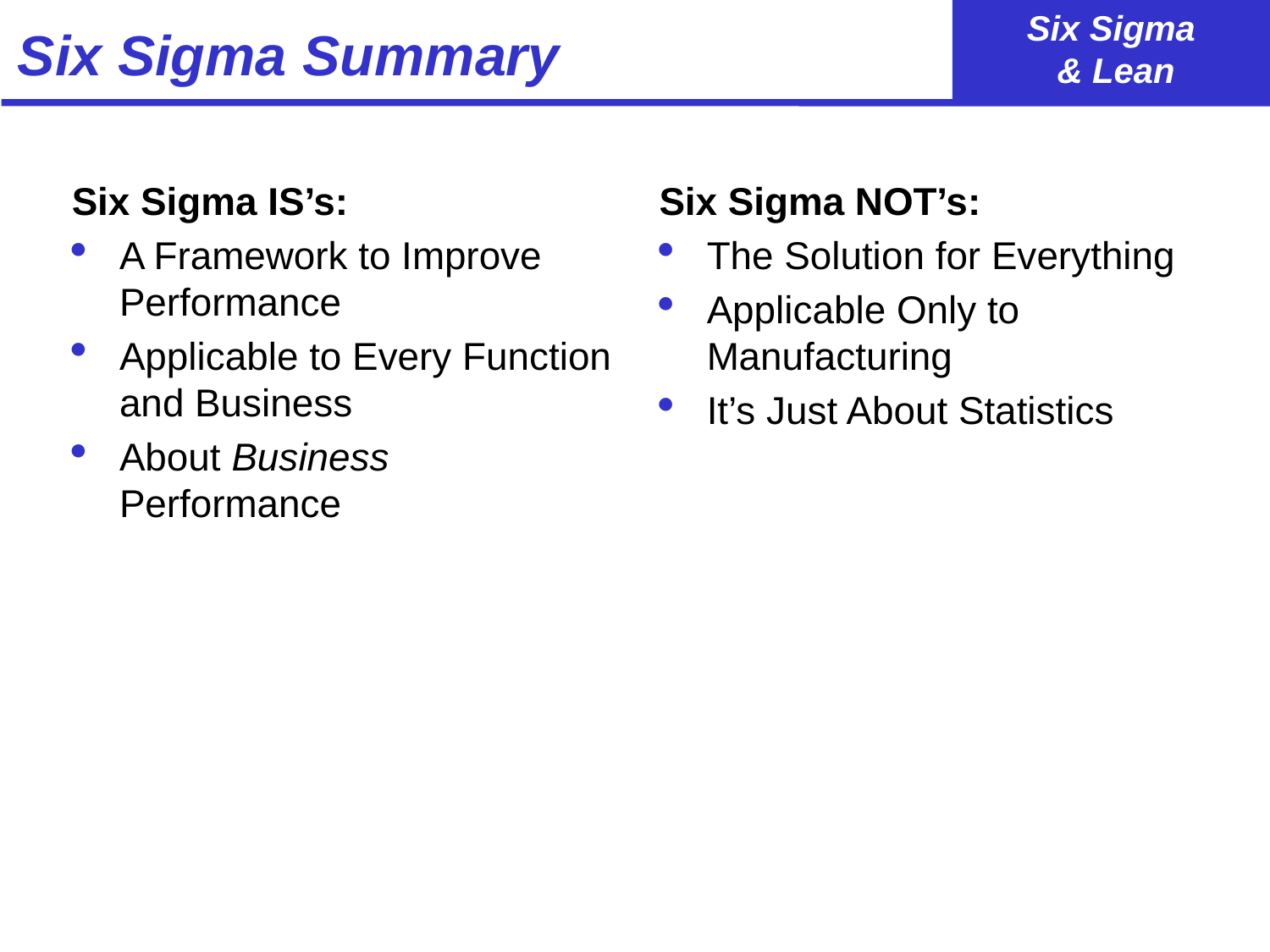

# Six Sigma Summary
Six Sigma IS’s:
A Framework to Improve Performance
Applicable to Every Function and Business
About Business Performance
Six Sigma NOT’s:
The Solution for Everything
Applicable Only to Manufacturing
It’s Just About Statistics